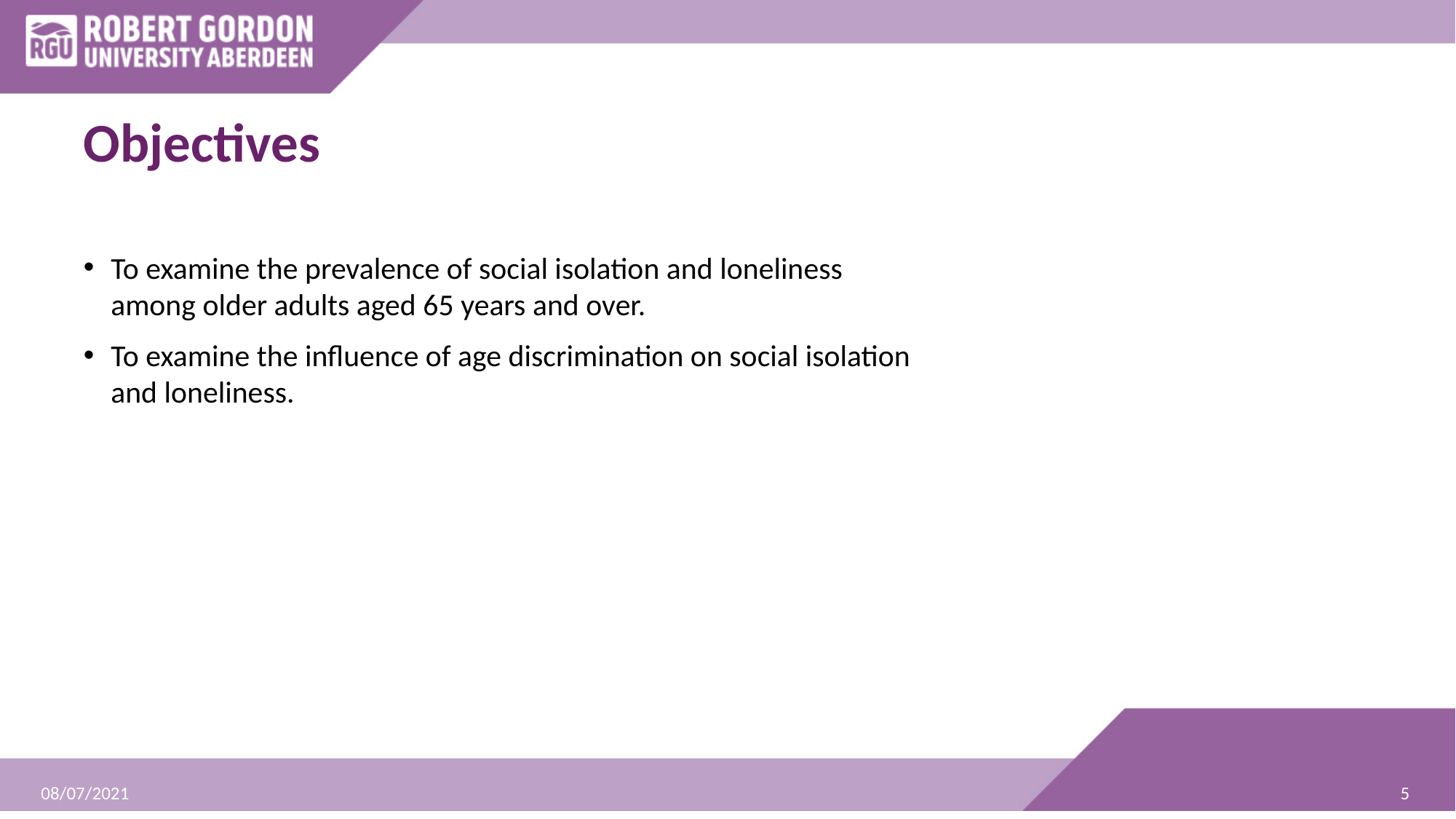

# Objectives
To examine the prevalence of social isolation and loneliness among older adults aged 65 years and over.
To examine the influence of age discrimination on social isolation and loneliness.
5
08/07/2021